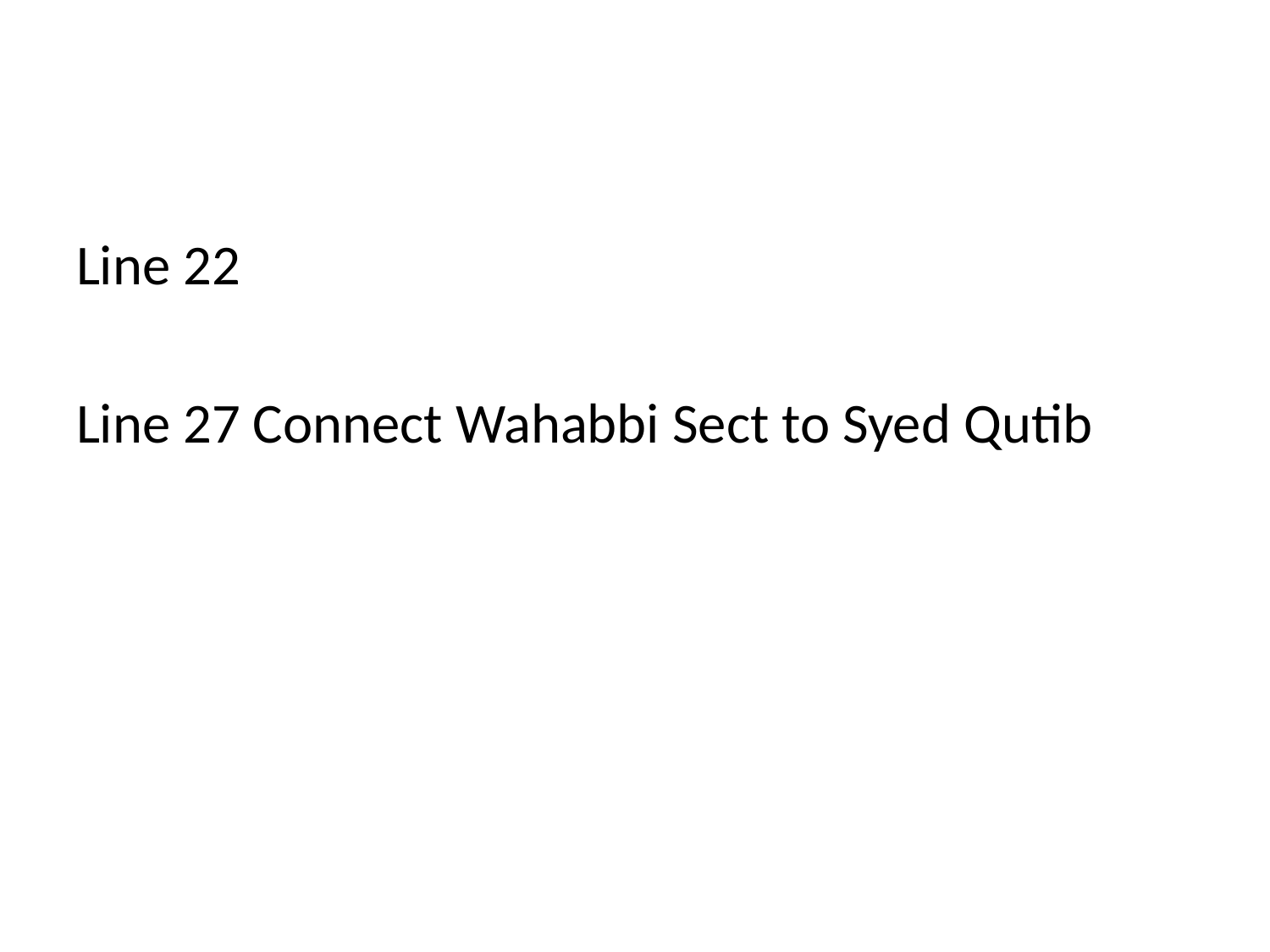

#
Line 22

Line 27 Connect Wahabbi Sect to Syed Qutib